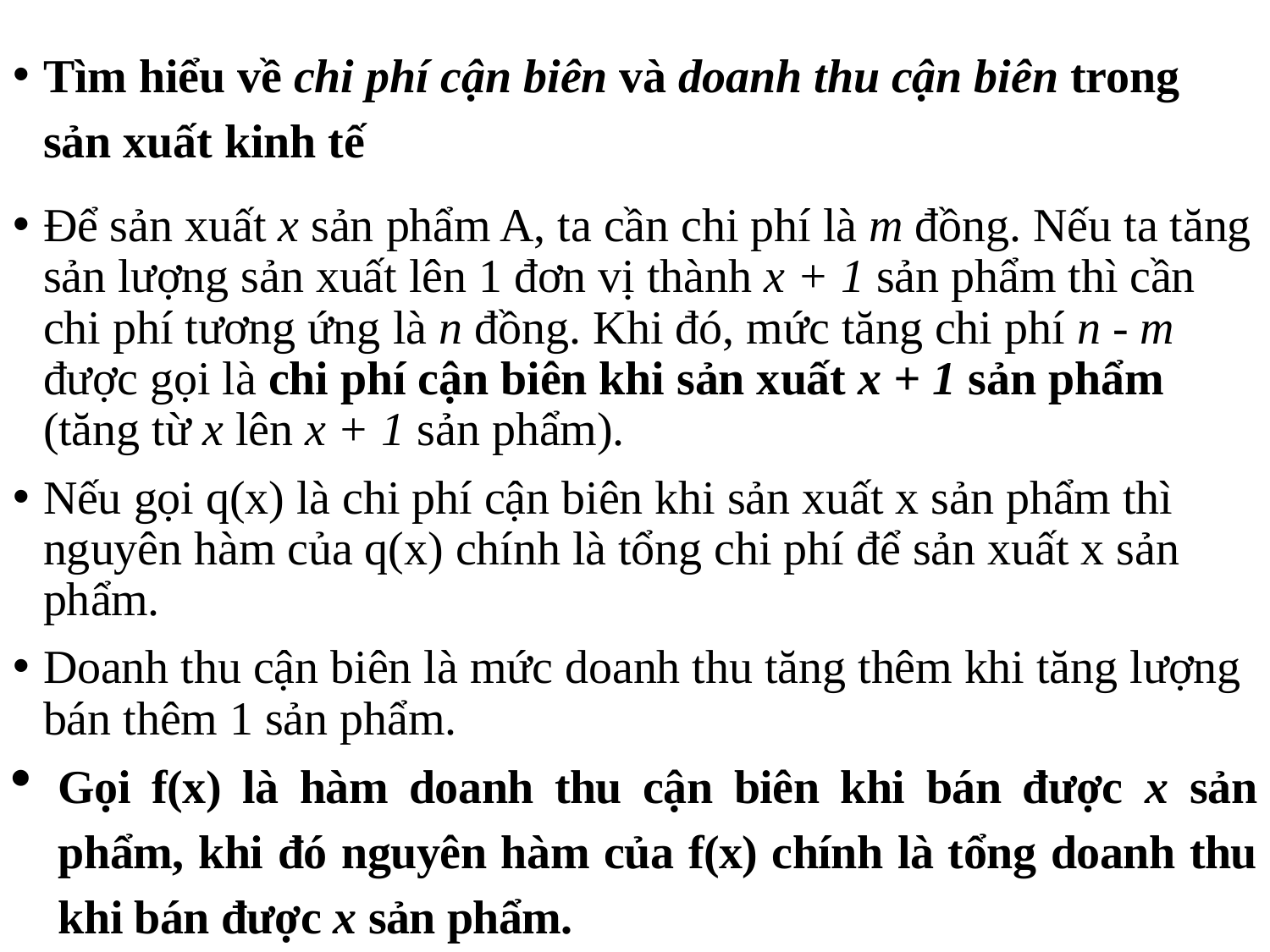

Tìm hiểu về chi phí cận biên và doanh thu cận biên trong sản xuất kinh tế
Để sản xuất x sản phẩm A, ta cần chi phí là m đồng. Nếu ta tăng sản lượng sản xuất lên 1 đơn vị thành x + 1 sản phẩm thì cần chi phí tương ứng là n đồng. Khi đó, mức tăng chi phí n - m được gọi là chi phí cận biên khi sản xuất x + 1 sản phẩm (tăng từ x lên x + 1 sản phẩm).
Nếu gọi q(x) là chi phí cận biên khi sản xuất x sản phẩm thì nguyên hàm của q(x) chính là tổng chi phí để sản xuất x sản phẩm.
Doanh thu cận biên là mức doanh thu tăng thêm khi tăng lượng bán thêm 1 sản phẩm.
Gọi f(x) là hàm doanh thu cận biên khi bán được x sản phẩm, khi đó nguyên hàm của f(x) chính là tổng doanh thu khi bán được x sản phẩm.